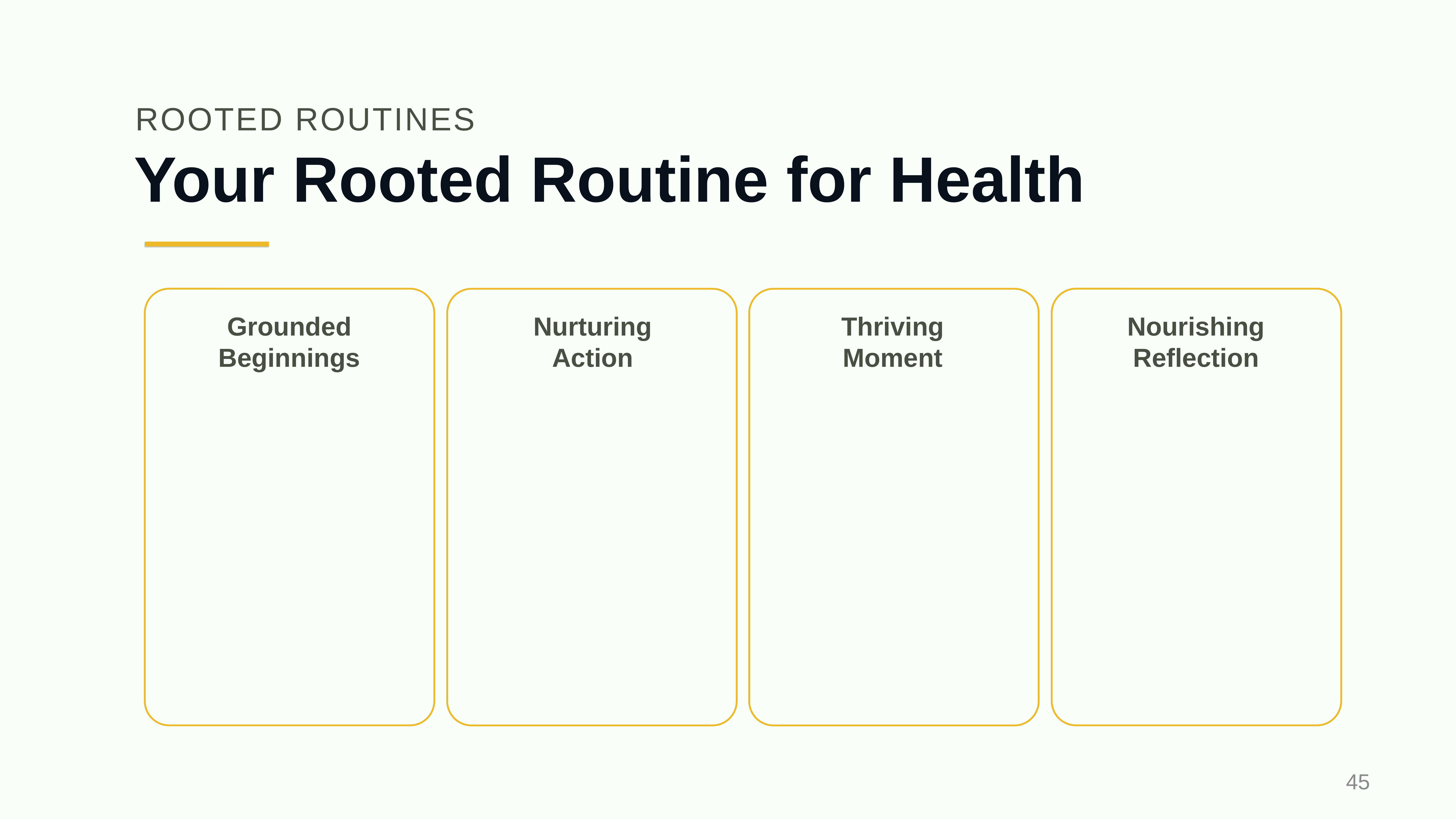

ROOTED ROUTINES
# Your Rooted Routine for Health

Nourishing Reflection

Grounded Beginnings

Nurturing
Action

Thriving
Moment
45